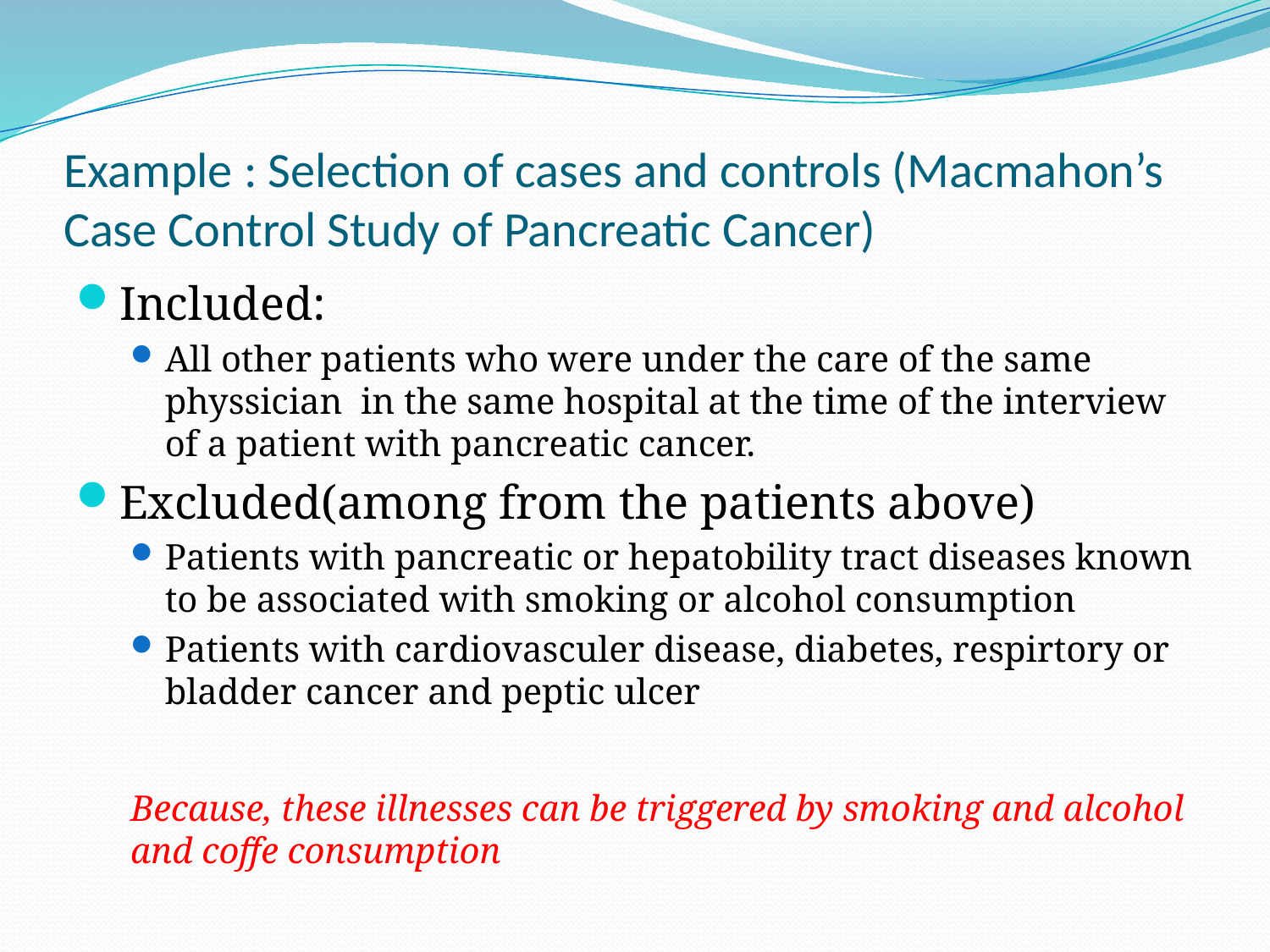

# Example : Selection of cases and controls (Macmahon’s Case Control Study of Pancreatic Cancer)
Included:
All other patients who were under the care of the same physsician  in the same hospital at the time of the interview of a patient with pancreatic cancer.
Excluded(among from the patients above)
Patients with pancreatic or hepatobility tract diseases known to be associated with smoking or alcohol consumption
Patients with cardiovasculer disease, diabetes, respirtory or bladder cancer and peptic ulcer

Because, these illnesses can be triggered by smoking and alcohol and coffe consumption